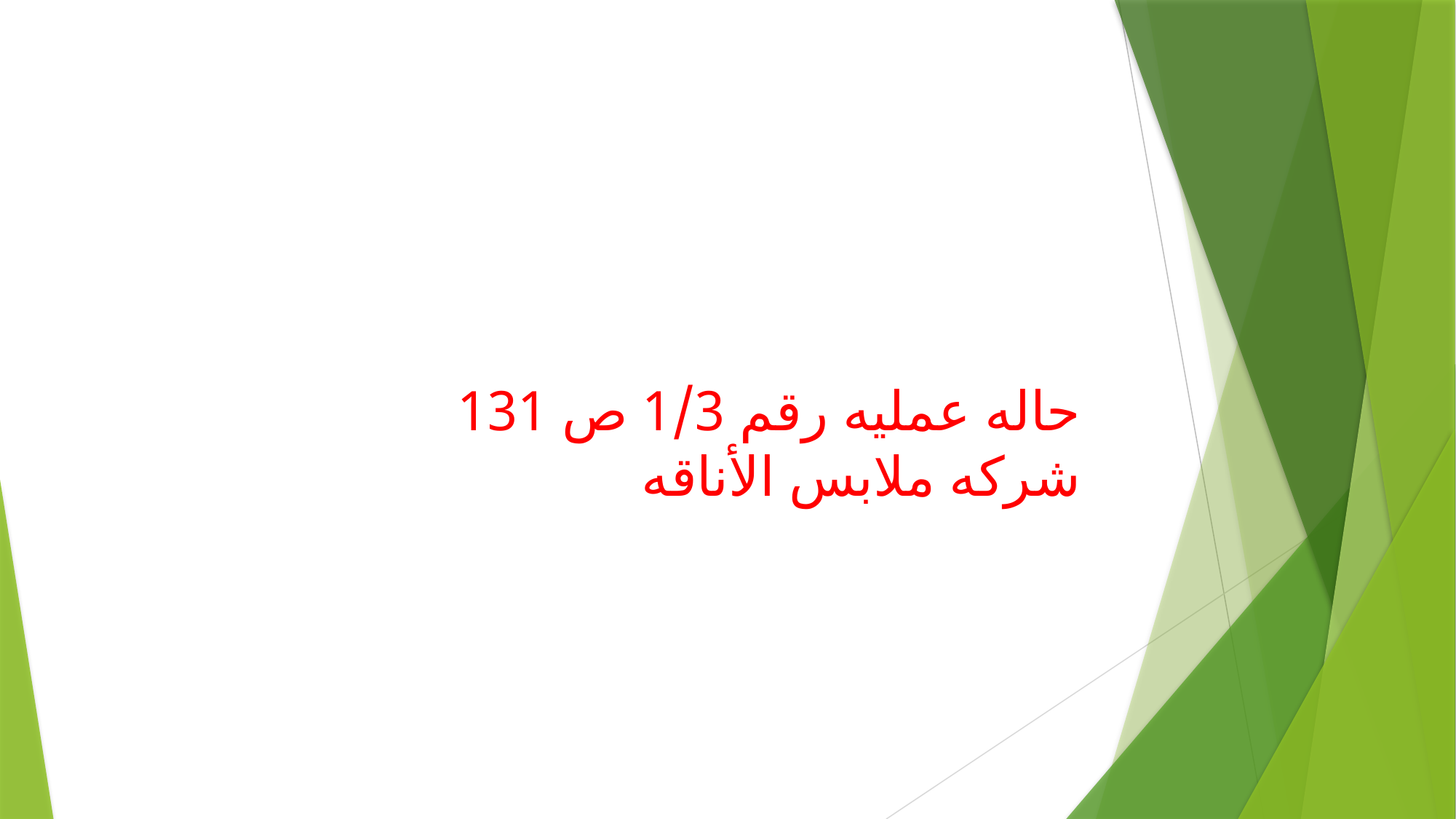

حاله عمليه رقم 1/3 ص 131
شركه ملابس الأناقه